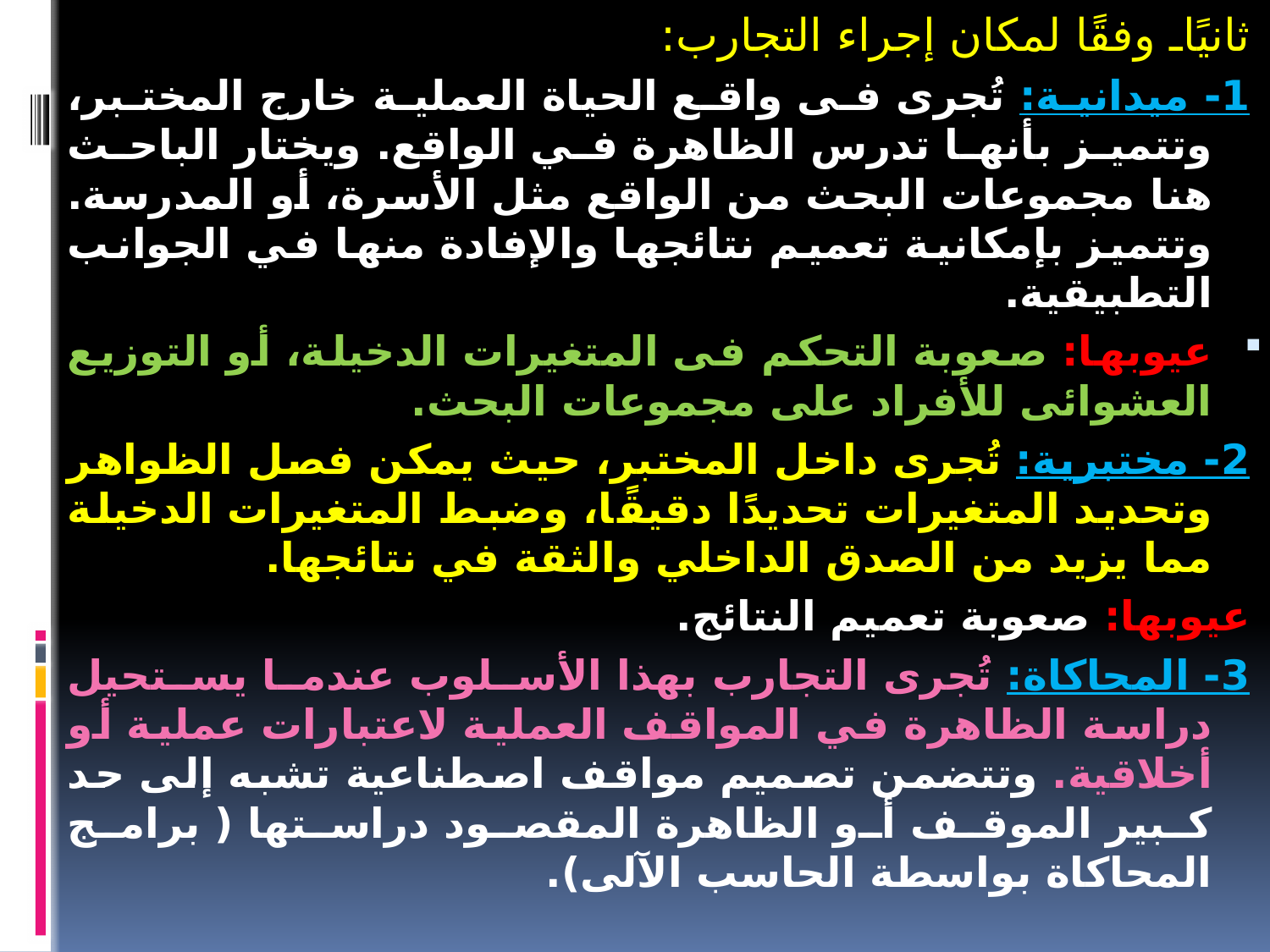

ثانيًاـ وفقًا لمكان إجراء التجارب:
1- ميدانية: تُجرى فى واقع الحياة العملية خارج المختبر، وتتميز بأنها تدرس الظاهرة في الواقع. ويختار الباحث هنا مجموعات البحث من الواقع مثل الأسرة، أو المدرسة. وتتميز بإمكانية تعميم نتائجها والإفادة منها في الجوانب التطبيقية.
عيوبها: صعوبة التحكم فى المتغيرات الدخيلة، أو التوزيع العشوائى للأفراد على مجموعات البحث.
2- مختبرية: تُجرى داخل المختبر، حيث يمكن فصل الظواهر وتحديد المتغيرات تحديدًا دقيقًا، وضبط المتغيرات الدخيلة مما يزيد من الصدق الداخلي والثقة في نتائجها.
عيوبها: صعوبة تعميم النتائج.
3- المحاكاة: تُجرى التجارب بهذا الأسلوب عندما يستحيل دراسة الظاهرة في المواقف العملية لاعتبارات عملية أو أخلاقية. وتتضمن تصميم مواقف اصطناعية تشبه إلى حد كبير الموقف أو الظاهرة المقصود دراستها ( برامج المحاكاة بواسطة الحاسب الآلى).